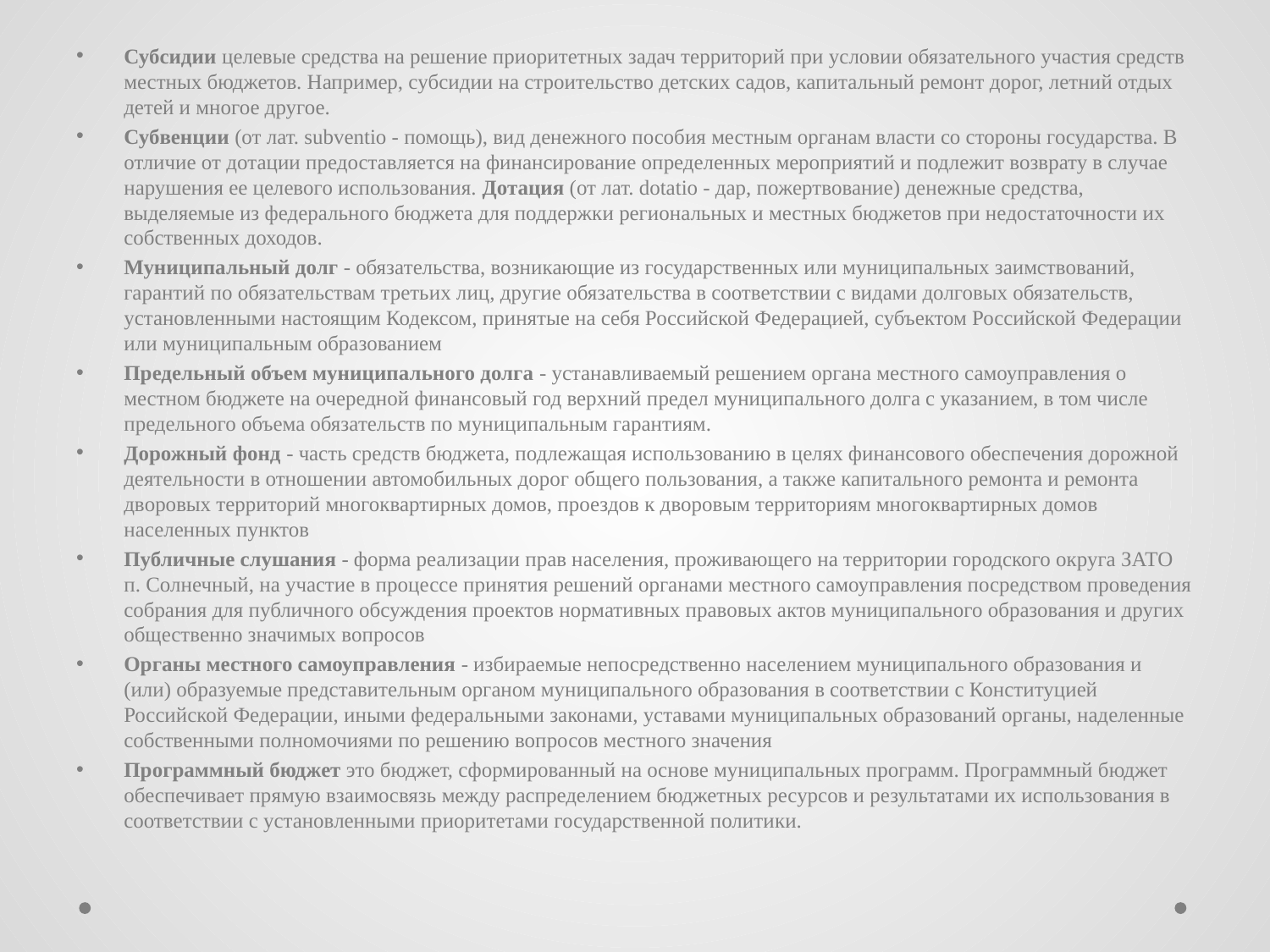

Субсидии целевые средства на решение приоритетных задач территорий при условии обязательного участия средств местных бюджетов. Например, субсидии на строительство детских садов, капитальный ремонт дорог, летний отдых детей и многое другое.
Субвенции (от лат. subventio - помощь), вид денежного пособия местным органам власти со стороны государства. В отличие от дотации предоставляется на финансирование определенных мероприятий и подлежит возврату в случае нарушения ее целевого использования. Дотация (от лат. dotatio - дар, пожертвование) денежные средства, выделяемые из федерального бюджета для поддержки региональных и местных бюджетов при недостаточности их собственных доходов.
Муниципальный долг - обязательства, возникающие из государственных или муниципальных заимствований, гарантий по обязательствам третьих лиц, другие обязательства в соответствии с видами долговых обязательств, установленными настоящим Кодексом, принятые на себя Российской Федерацией, субъектом Российской Федерации или муниципальным образованием
Предельный объем муниципального долга - устанавливаемый решением органа местного самоуправления о местном бюджете на очередной финансовый год верхний предел муниципального долга с указанием, в том числе предельного объема обязательств по муниципальным гарантиям.
Дорожный фонд - часть средств бюджета, подлежащая использованию в целях финансового обеспечения дорожной деятельности в отношении автомобильных дорог общего пользования, а также капитального ремонта и ремонта дворовых территорий многоквартирных домов, проездов к дворовым территориям многоквартирных домов населенных пунктов
Публичные слушания - форма реализации прав населения, проживающего на территории городского округа ЗАТО п. Солнечный, на участие в процессе принятия решений органами местного самоуправления посредством проведения собрания для публичного обсуждения проектов нормативных правовых актов муниципального образования и других общественно значимых вопросов
Органы местного самоуправления - избираемые непосредственно населением муниципального образования и (или) образуемые представительным органом муниципального образования в соответствии с Конституцией Российской Федерации, иными федеральными законами, уставами муниципальных образований органы, наделенные собственными полномочиями по решению вопросов местного значения
Программный бюджет это бюджет, сформированный на основе муниципальных программ. Программный бюджет обеспечивает прямую взаимосвязь между распределением бюджетных ресурсов и результатами их использования в соответствии с установленными приоритетами государственной политики.